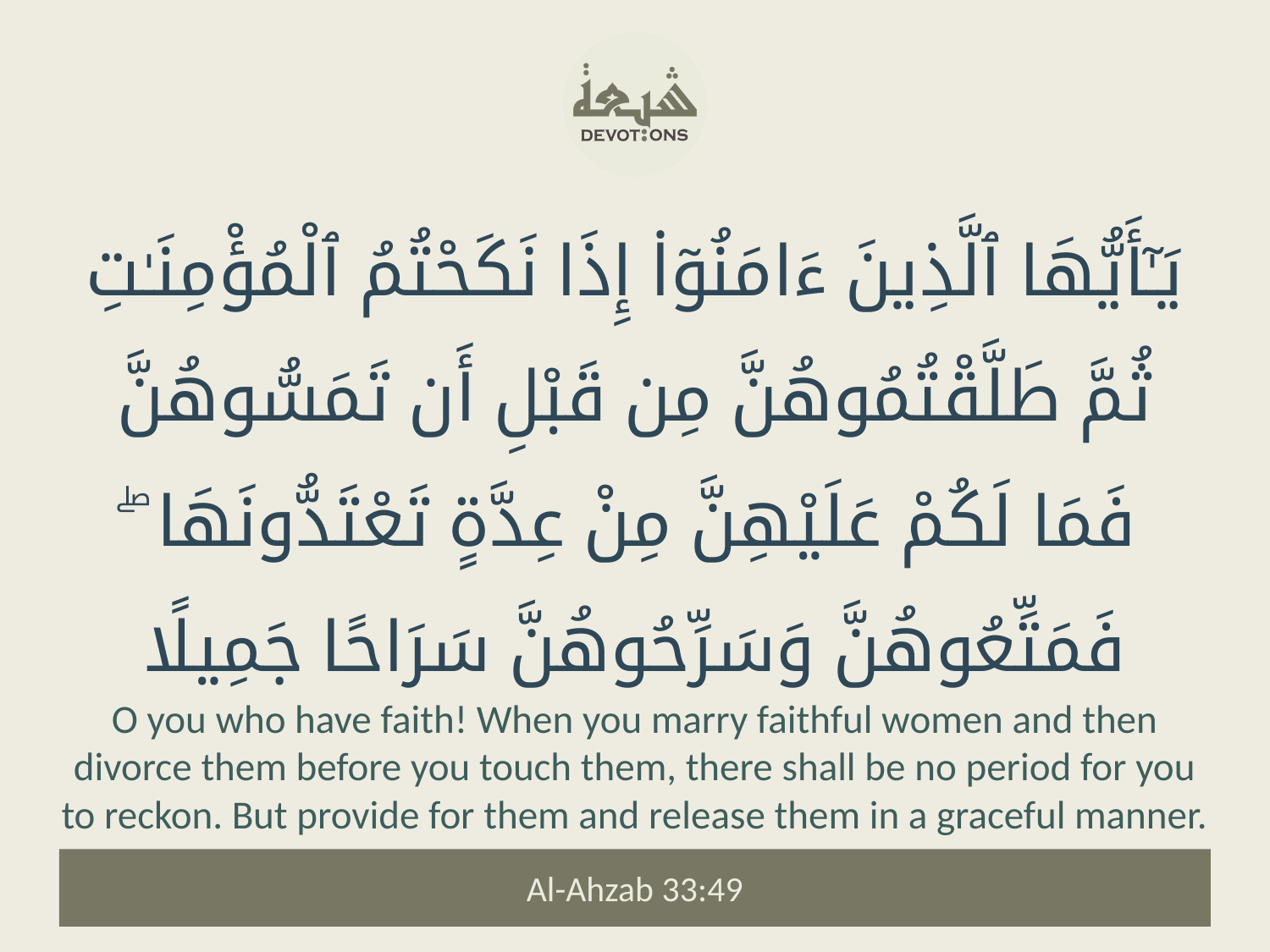

يَـٰٓأَيُّهَا ٱلَّذِينَ ءَامَنُوٓا۟ إِذَا نَكَحْتُمُ ٱلْمُؤْمِنَـٰتِ ثُمَّ طَلَّقْتُمُوهُنَّ مِن قَبْلِ أَن تَمَسُّوهُنَّ فَمَا لَكُمْ عَلَيْهِنَّ مِنْ عِدَّةٍ تَعْتَدُّونَهَا ۖ فَمَتِّعُوهُنَّ وَسَرِّحُوهُنَّ سَرَاحًا جَمِيلًا
O you who have faith! When you marry faithful women and then divorce them before you touch them, there shall be no period for you to reckon. But provide for them and release them in a graceful manner.
Al-Ahzab 33:49